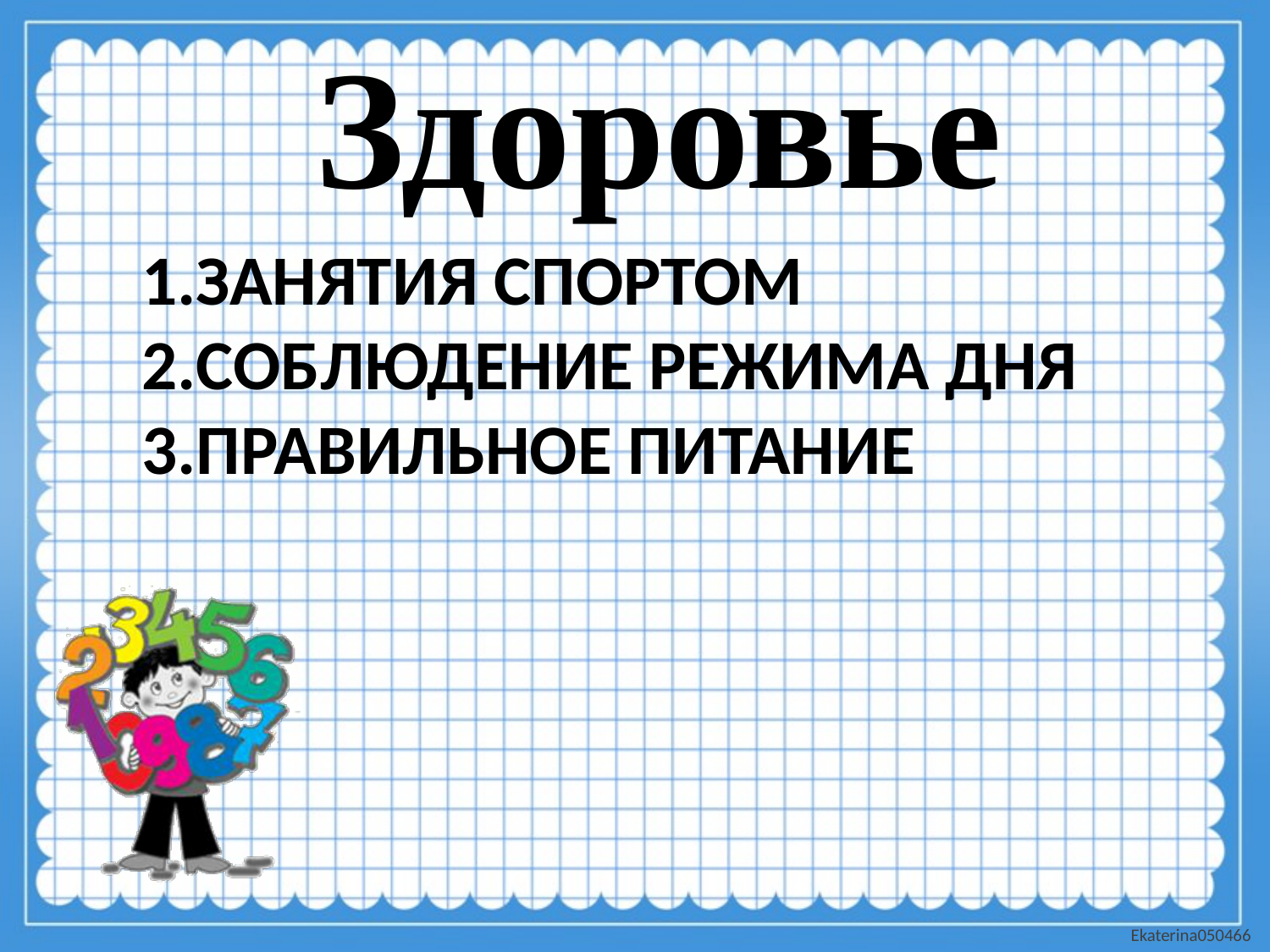

Здоровье
# 1.Занятия спортом 2.соблюдение режима дня 3.правильное питание